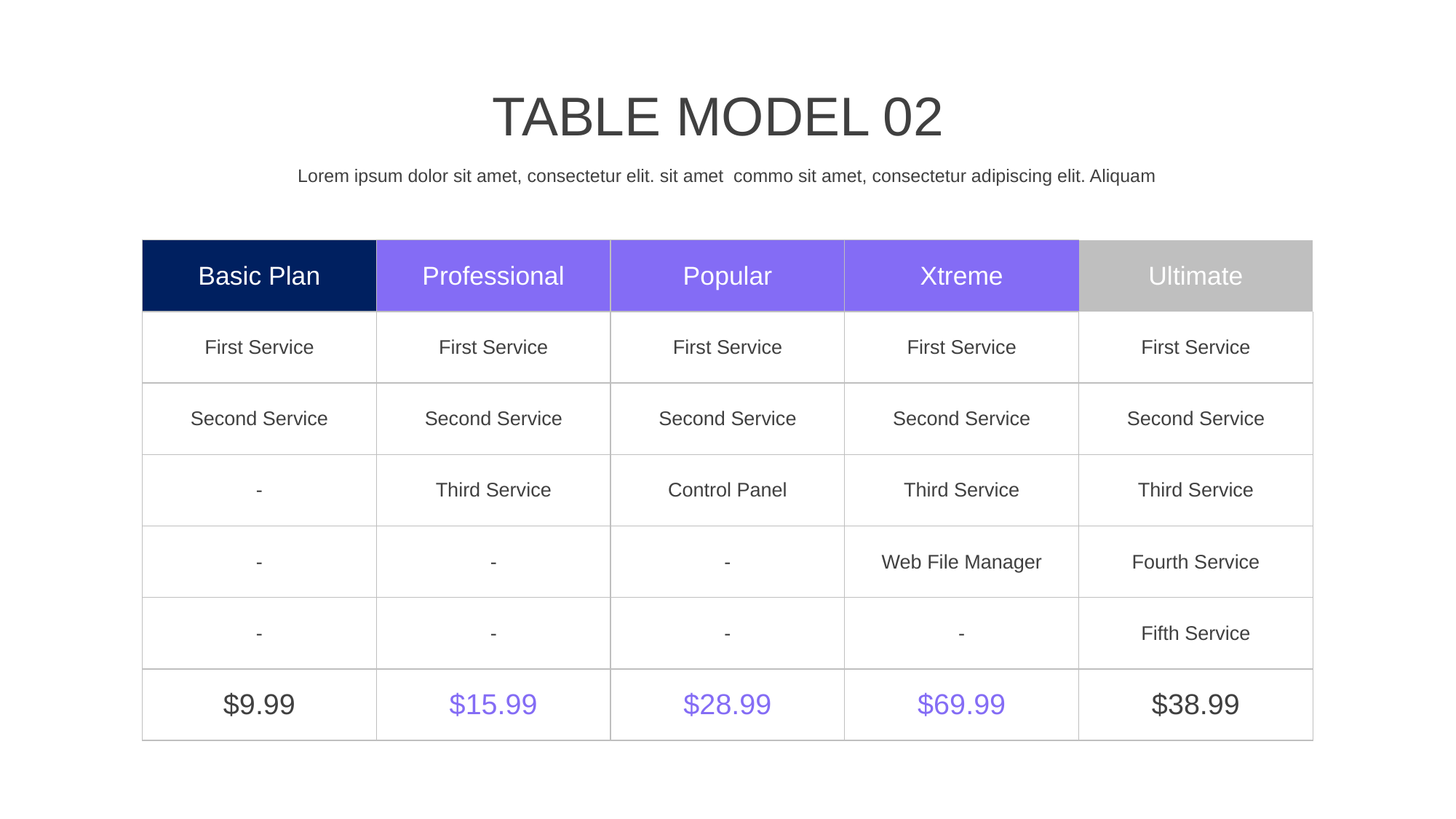

TABLE MODEL 02
Lorem ipsum dolor sit amet, consectetur elit. sit amet  commo sit amet, consectetur adipiscing elit. Aliquam
| Basic Plan | Professional | Popular | Xtreme | Ultimate |
| --- | --- | --- | --- | --- |
| First Service | First Service | First Service | First Service | First Service |
| Second Service | Second Service | Second Service | Second Service | Second Service |
| - | Third Service | Control Panel | Third Service | Third Service |
| - | - | - | Web File Manager | Fourth Service |
| - | - | - | - | Fifth Service |
| $9.99 | $15.99 | $28.99 | $69.99 | $38.99 |